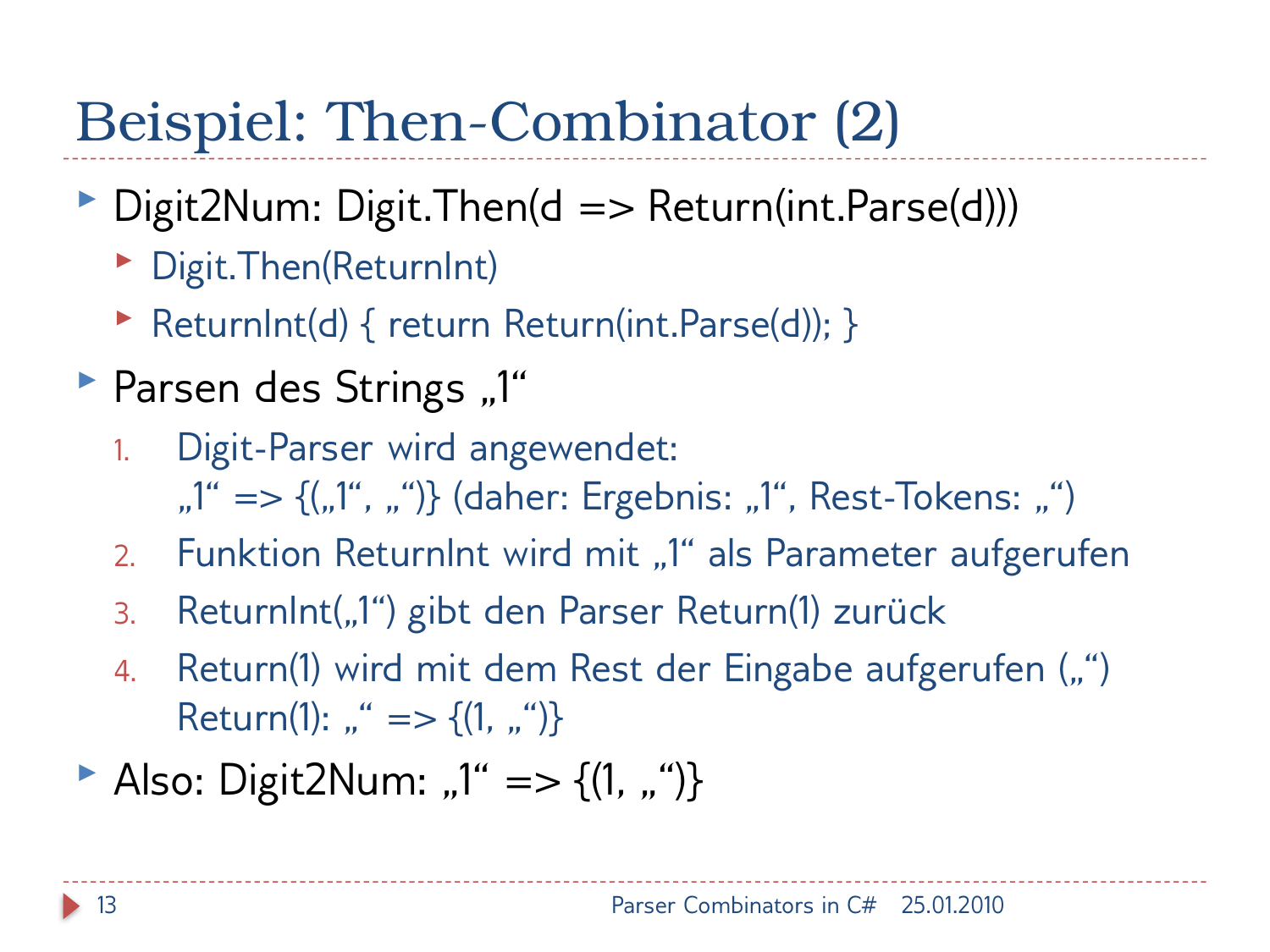

# Beispiel: Then-Combinator (2)
Digit2Num: Digit.Then(d => Return(int.Parse(d)))
Digit.Then(ReturnInt)
ReturnInt(d) { return Return(int.Parse(d)); }
Parsen des Strings „1“
Digit-Parser wird angewendet:
„1“ => {(„1“, „“)} (daher: Ergebnis: „1“, Rest-Tokens: „“)
Funktion ReturnInt wird mit „1“ als Parameter aufgerufen
ReturnInt(„1“) gibt den Parser Return(1) zurück
Return(1) wird mit dem Rest der Eingabe aufgerufen („“)
Return(1): „“ => {(1, „“)}
Also: Digit2Num: „1“ => {(1, „“)}
13
Parser Combinators in C#
25.01.2010